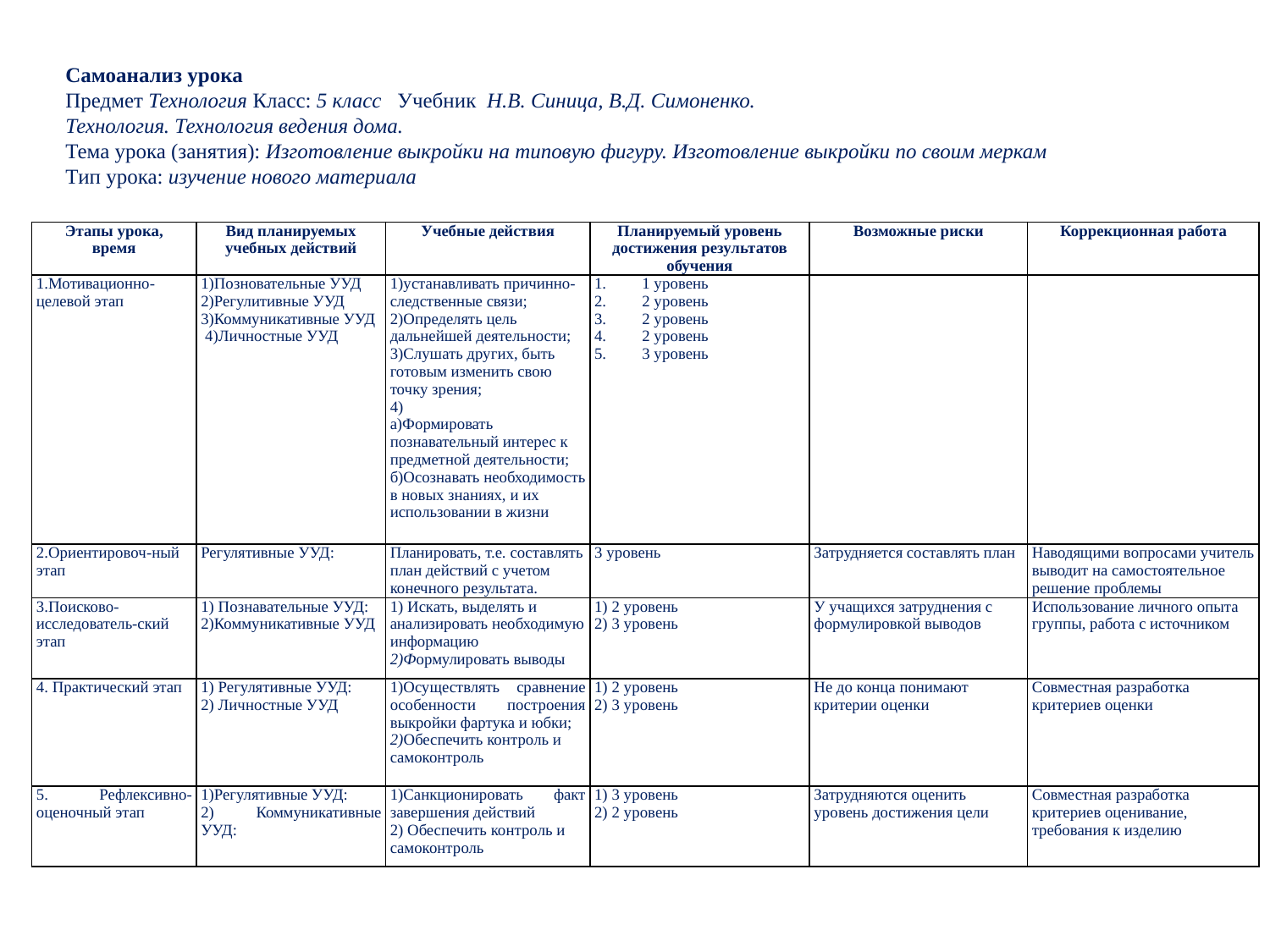

Самоанализ урока
Предмет Технология Класс: 5 класс   Учебник  Н.В. Синица, В.Д. Симоненко.
Технология. Технология ведения дома.
Тема урока (занятия): Изготовление выкройки на типовую фигуру. Изготовление выкройки по своим меркам
Тип урока: изучение нового материала

| Этапы урока, время | Вид планируемых учебных действий | Учебные действия | Планируемый уровень достижения результатов обучения | Возможные риски | Коррекционная работа |
| --- | --- | --- | --- | --- | --- |
| 1.Мотивационно-целевой этап | 1)Позновательные УУД 2)Регулитивные УУД 3)Коммуникативные УУД 4)Личностные УУД | 1)устанавливать причинно-следственные связи; 2)Определять цель дальнейшей деятельности; 3)Слушать других, быть готовым изменить свою точку зрения; 4) а)Формировать познавательный интерес к предметной деятельности; б)Осознавать необходимость в новых знаниях, и их использовании в жизни | 1 уровень 2 уровень 2 уровень 2 уровень 3 уровень |  |  |
| 2.Ориентировоч-ный этап | Регулятивные УУД: | Планировать, т.е. составлять план действий с учетом конечного результата. | 3 уровень | Затрудняется составлять план | Наводящими вопросами учитель выводит на самостоятельное решение проблемы |
| 3.Поисково-исследователь-ский этап | 1) Познавательные УУД: 2)Коммуникативные УУД | 1) Искать, выделять и анализировать необходимую информацию 2)Формулировать выводы | 1) 2 уровень 2) 3 уровень | У учащихся затруднения с формулировкой выводов | Использование личного опыта группы, работа с источником |
| 4. Практический этап | 1) Регулятивные УУД: 2) Личностные УУД | 1)Осуществлять сравнение особенности построения выкройки фартука и юбки; 2)Обеспечить контроль и самоконтроль | 1) 2 уровень 2) 3 уровень | Не до конца понимают критерии оценки | Совместная разработка критериев оценки |
| 5. Рефлексивно-оценочный этап | 1)Регулятивные УУД: 2) Коммуникативные УУД: | 1)Санкционировать факт завершения действий 2) Обеспечить контроль и самоконтроль | 1) 3 уровень 2) 2 уровень | Затрудняются оценить уровень достижения цели | Совместная разработка критериев оценивание, требования к изделию |